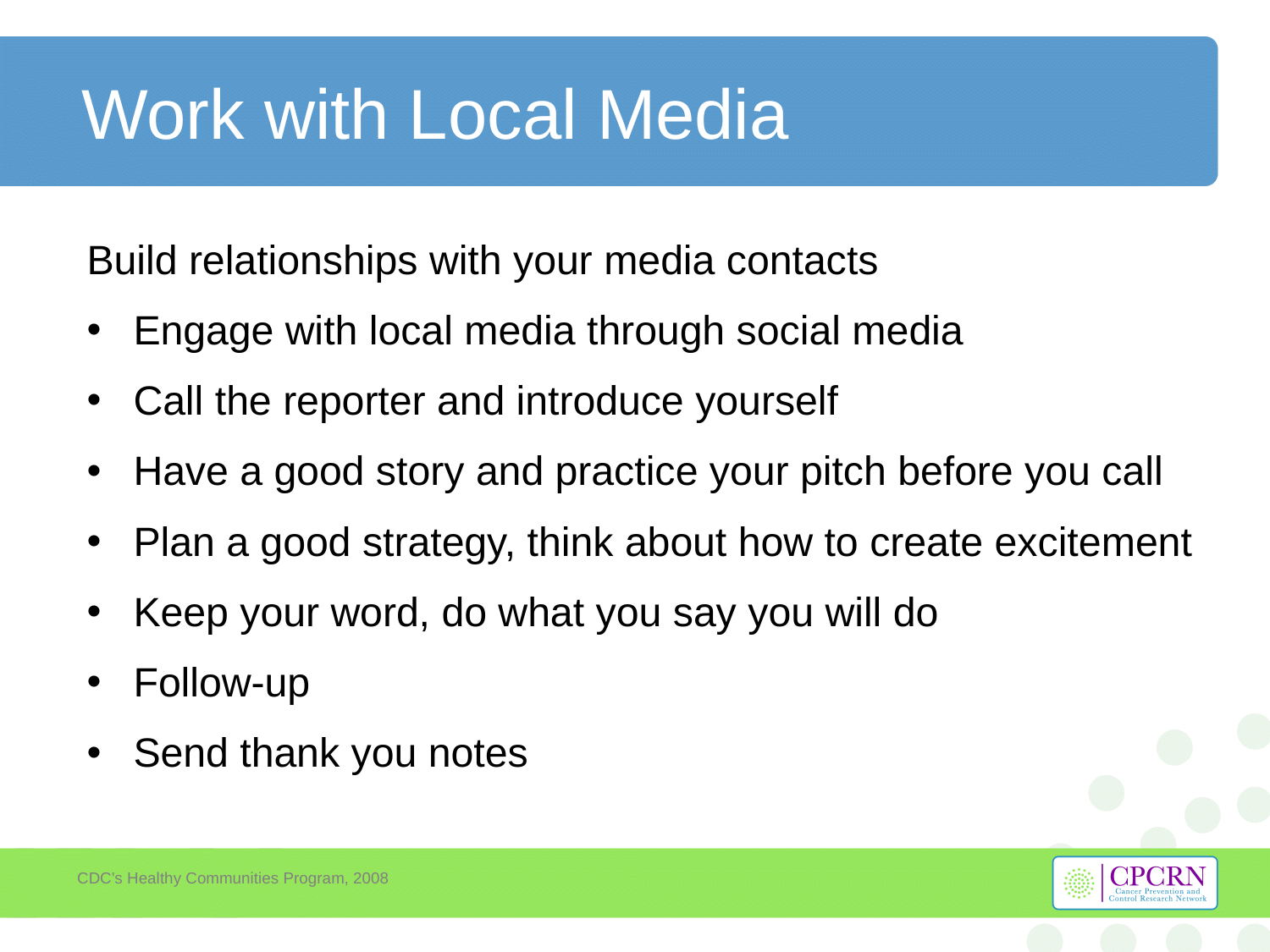

# Work with Local Media
Build relationships with your media contacts
Engage with local media through social media
Call the reporter and introduce yourself
Have a good story and practice your pitch before you call
Plan a good strategy, think about how to create excitement
Keep your word, do what you say you will do
Follow-up
Send thank you notes
CDC’s Healthy Communities Program, 2008